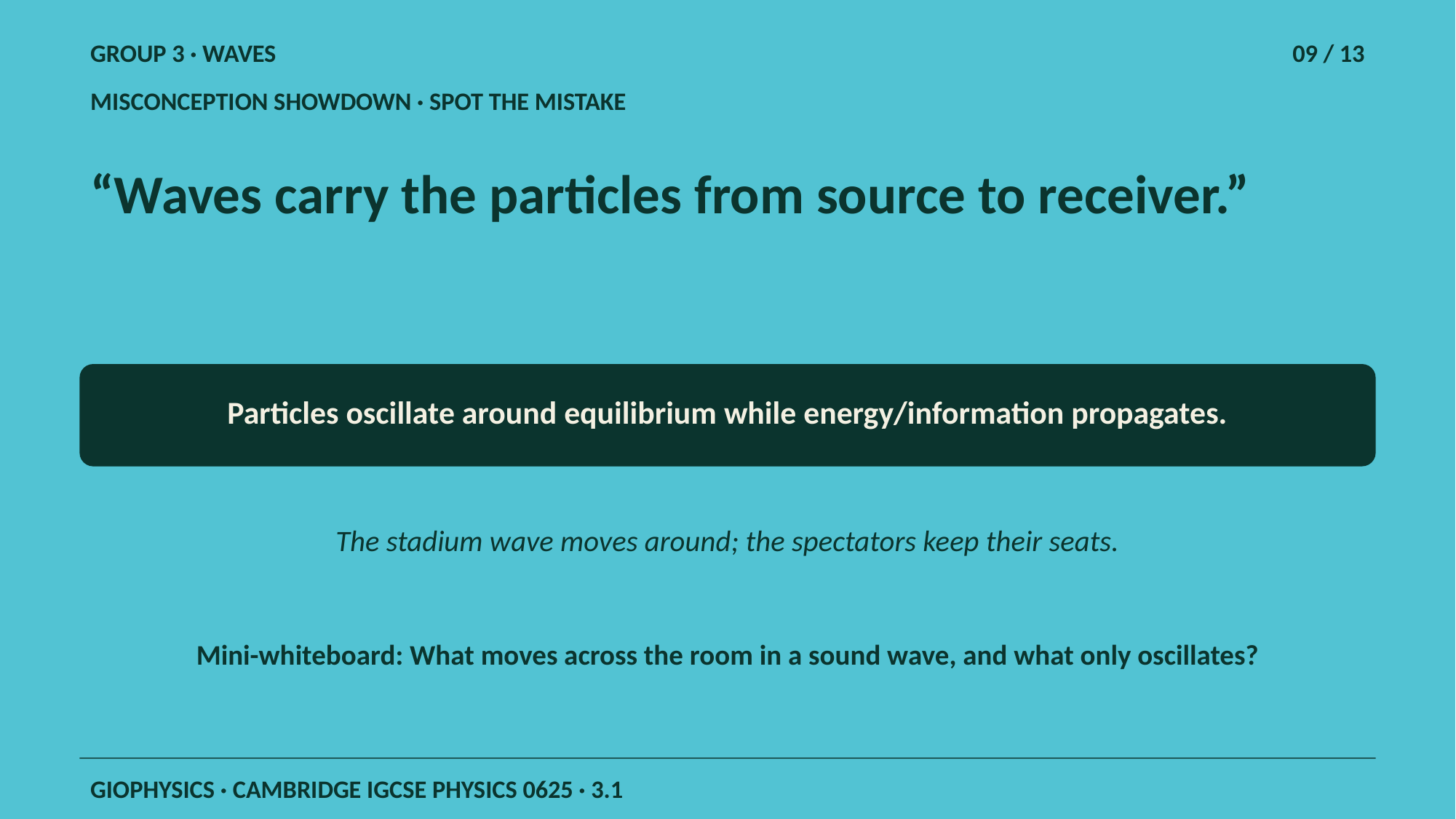

GROUP 3 · WAVES
09 / 13
MISCONCEPTION SHOWDOWN · SPOT THE MISTAKE
“Waves carry the particles from source to receiver.”

Particles oscillate around equilibrium while energy/information propagates.
The stadium wave moves around; the spectators keep their seats.
Mini-whiteboard: What moves across the room in a sound wave, and what only oscillates?

GIOPHYSICS · CAMBRIDGE IGCSE PHYSICS 0625 · 3.1